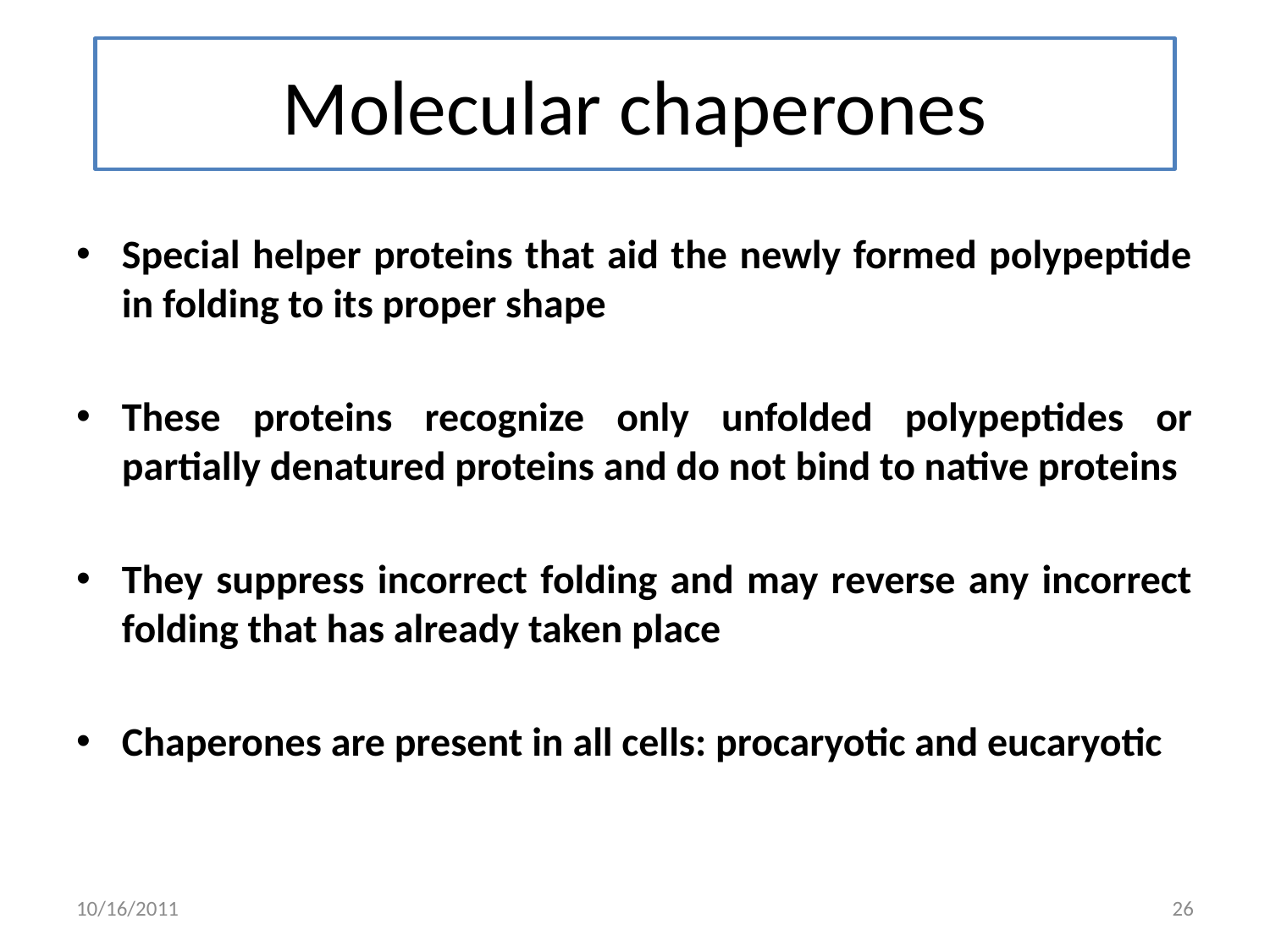

# Molecular chaperones
Special helper proteins that aid the newly formed polypeptide in folding to its proper shape

These proteins recognize only unfolded polypeptides or partially denatured proteins and do not bind to native proteins

They suppress incorrect folding and may reverse any incorrect folding that has already taken place

Chaperones are present in all cells: procaryotic and eucaryotic
10/16/2011
26